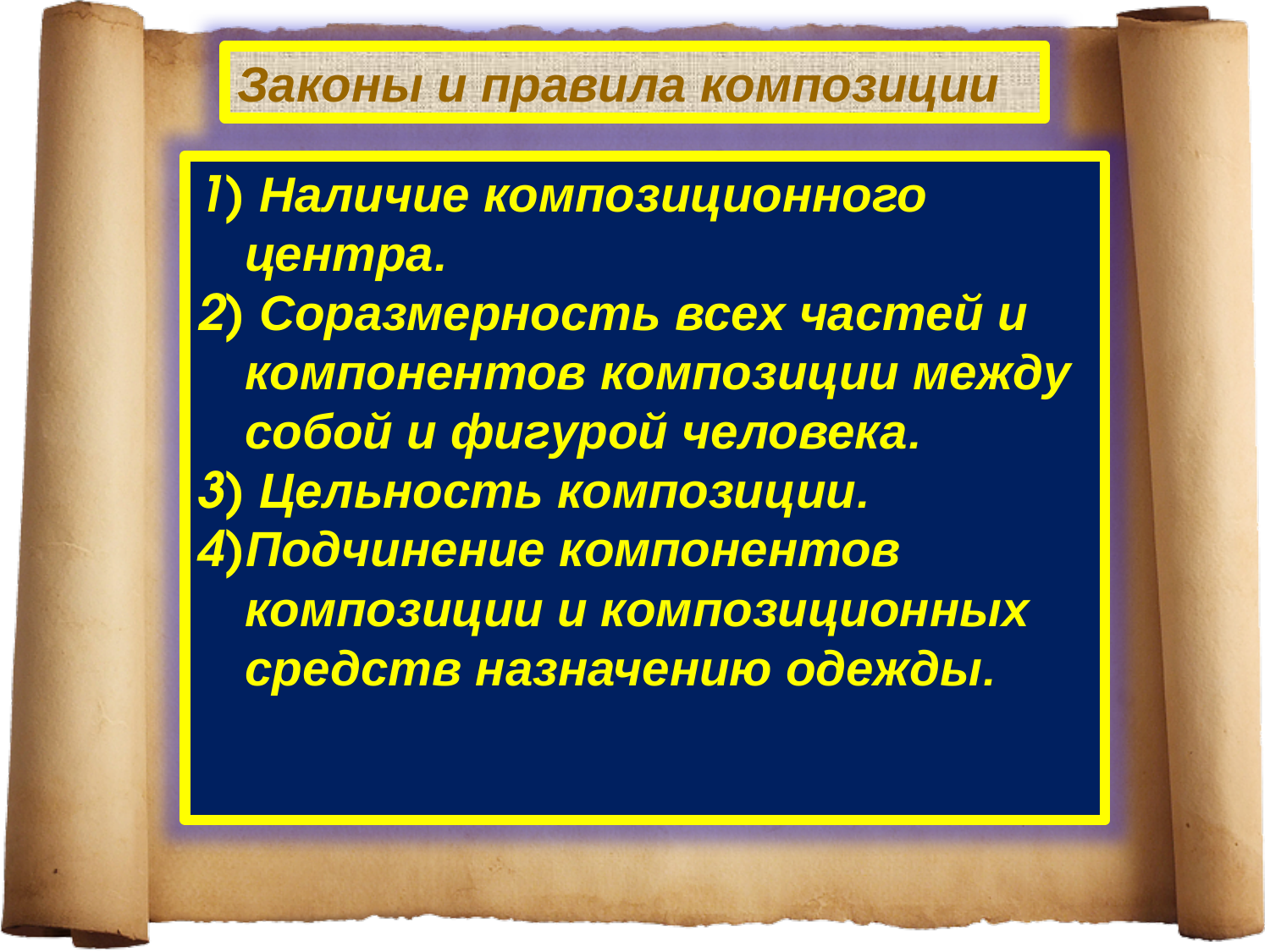

Законы и правила композиции
 Наличие композиционного центра.
 Соразмерность всех частей и компонентов композиции между собой и фигурой человека.
 Цельность композиции.
Подчинение компонентов композиции и композиционных средств назначению одежды.